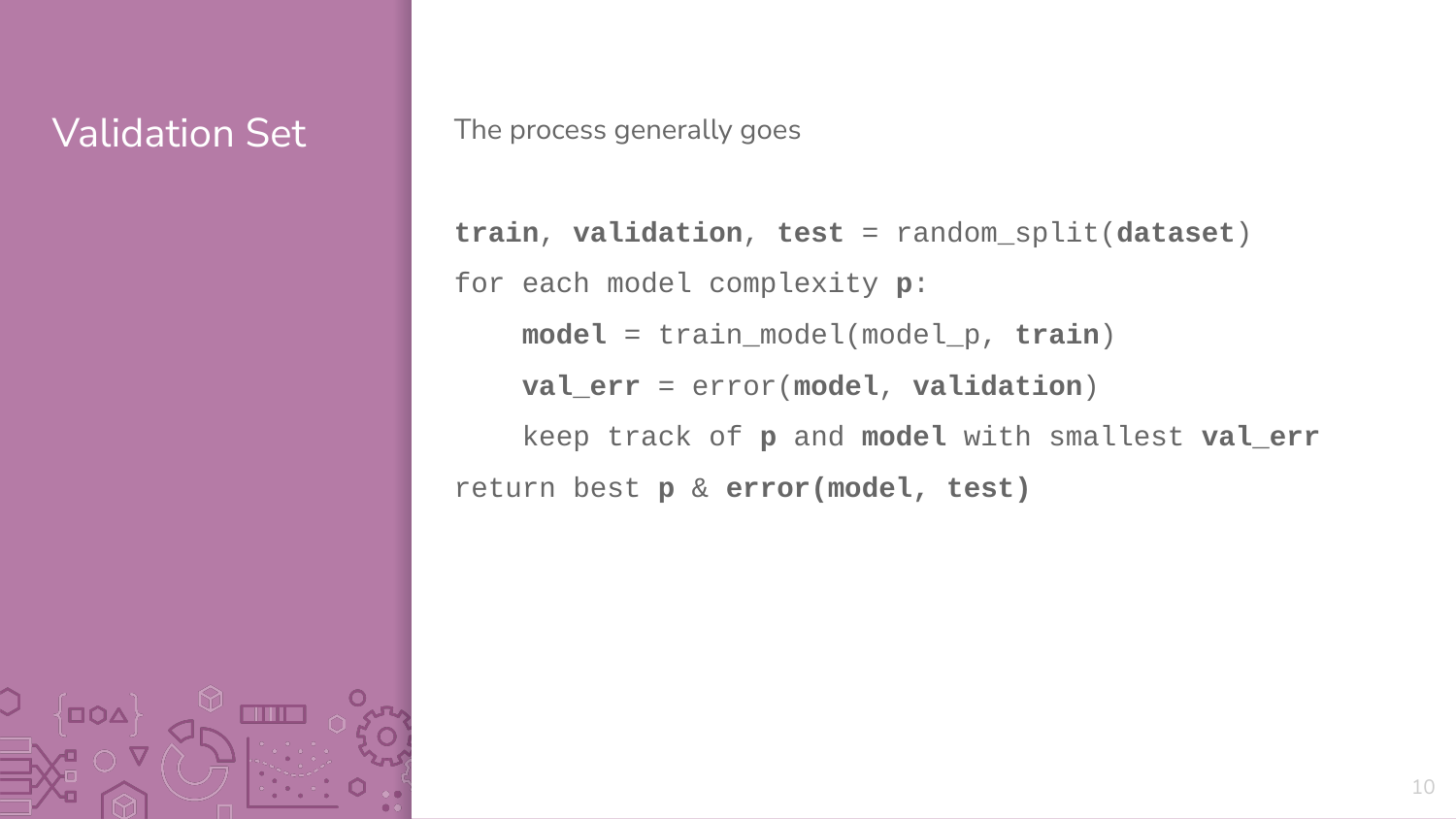

# Validation Set
The process generally goes

train, validation, test = random_split(dataset)
for each model complexity p:
    model = train_model(model_p, train)
    val_err = error(model, validation)
    keep track of p and model with smallest val_err
return best p & error(model, test)
10